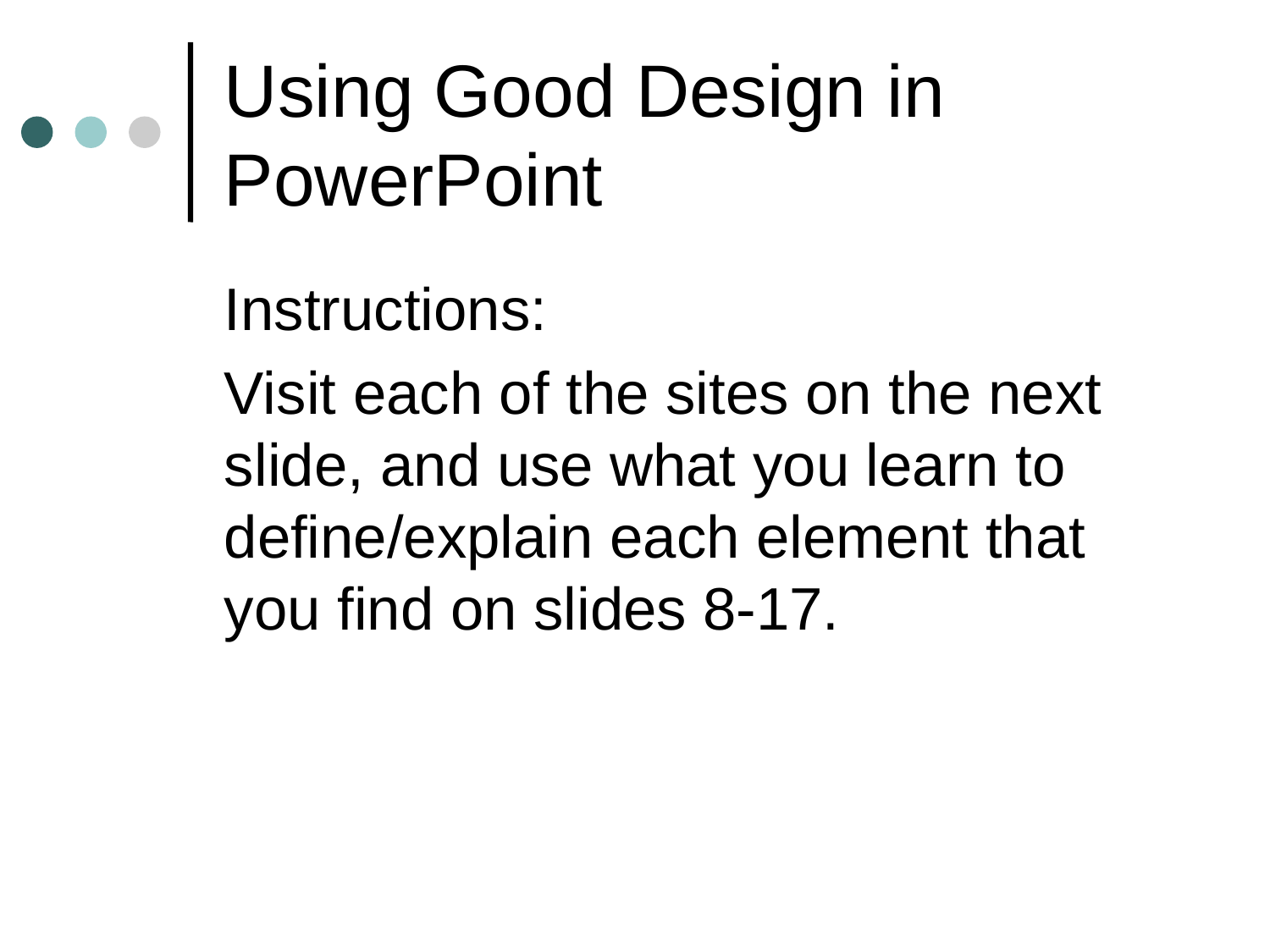

# Using Good Design in PowerPoint
Instructions:
Visit each of the sites on the next slide, and use what you learn to define/explain each element that you find on slides 8-17.